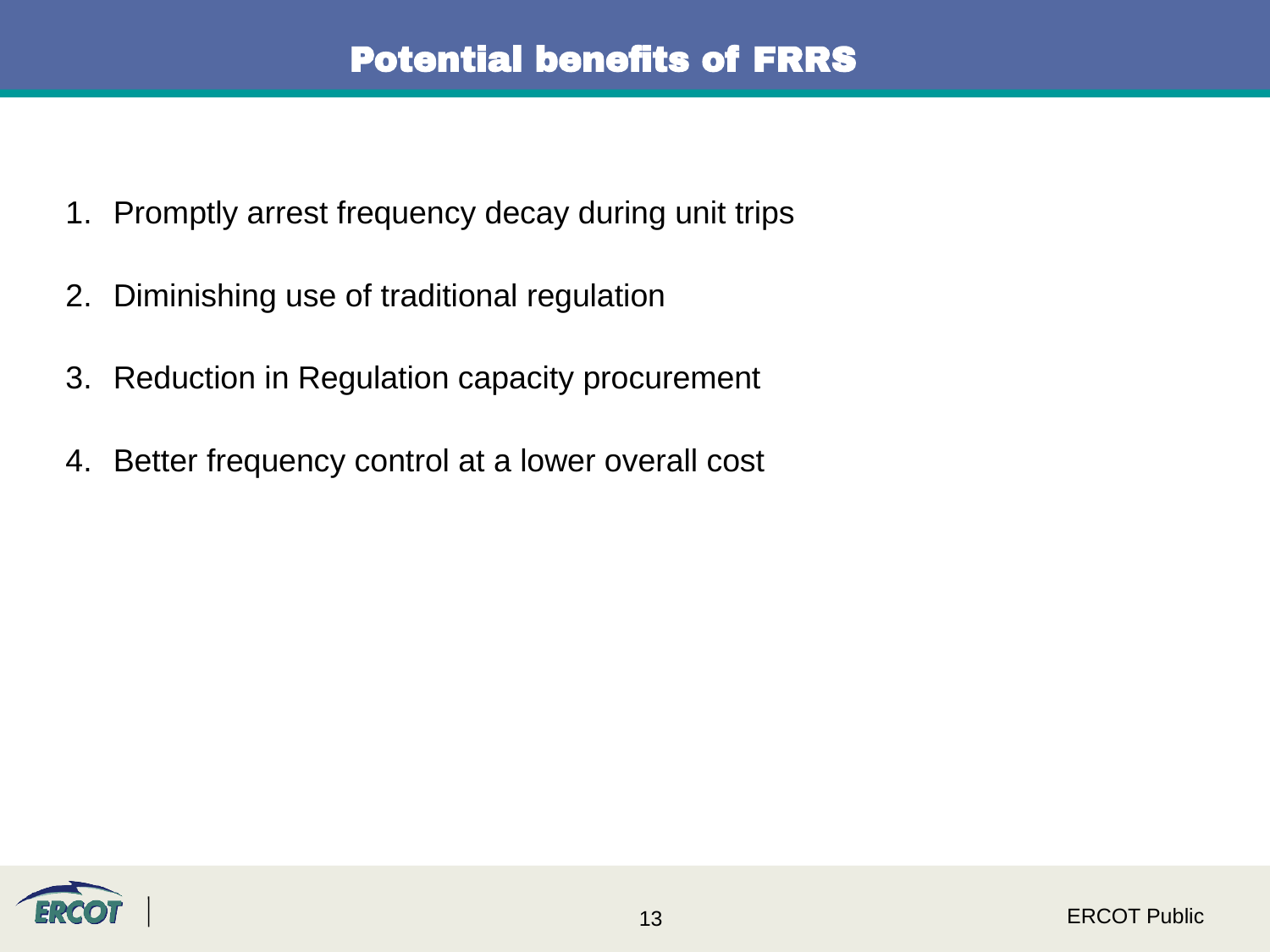

# Potential benefits of FRRS
Promptly arrest frequency decay during unit trips
Diminishing use of traditional regulation
Reduction in Regulation capacity procurement
Better frequency control at a lower overall cost

ERCOT Public